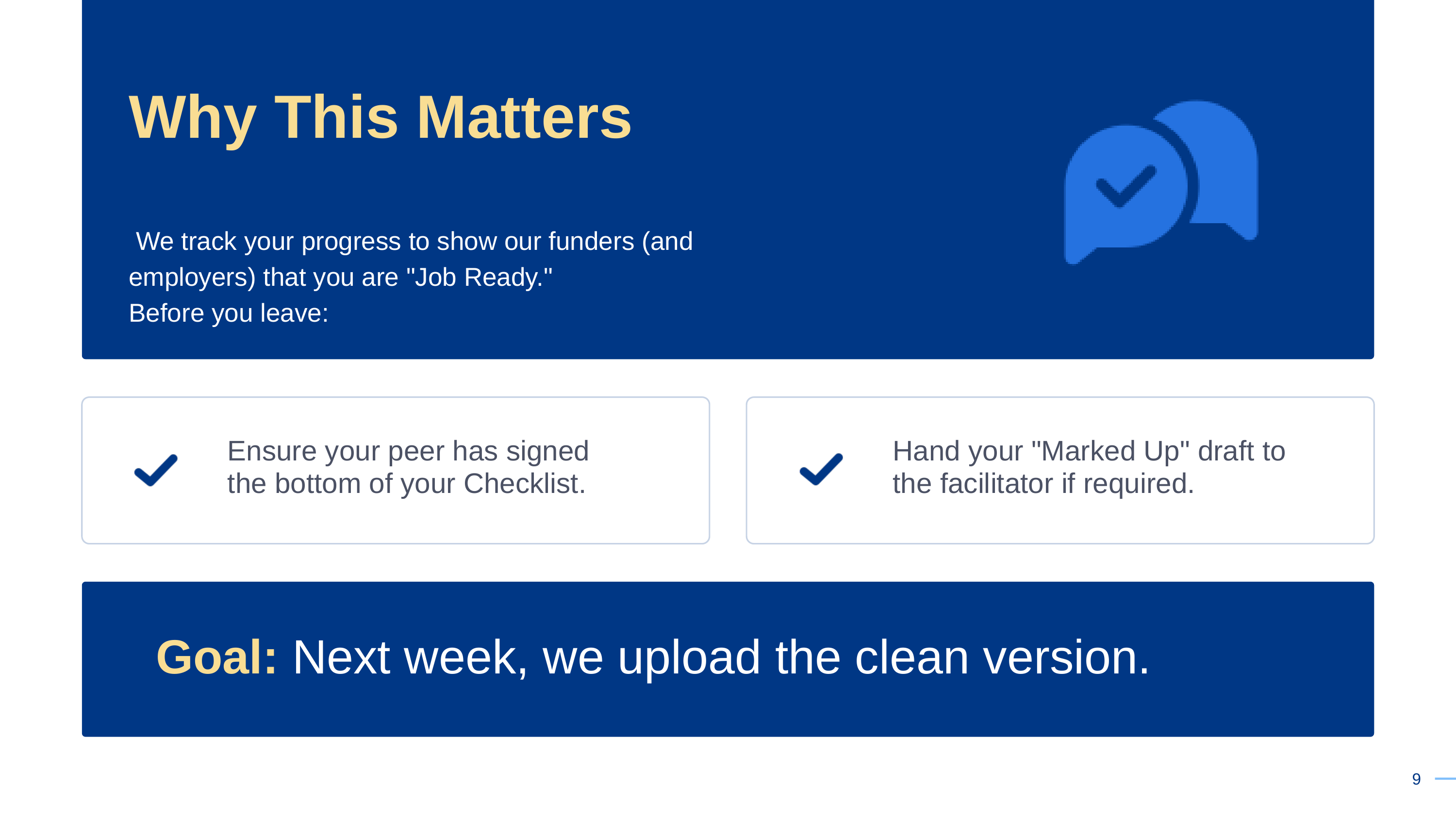

Why This Matters

 We track your progress to show our funders (and employers) that you are "Job Ready."
Before you leave:

Ensure your peer has signed the bottom of your Checklist.
Hand your "Marked Up" draft to the facilitator if required.

Goal: Next week, we upload the clean version.
9